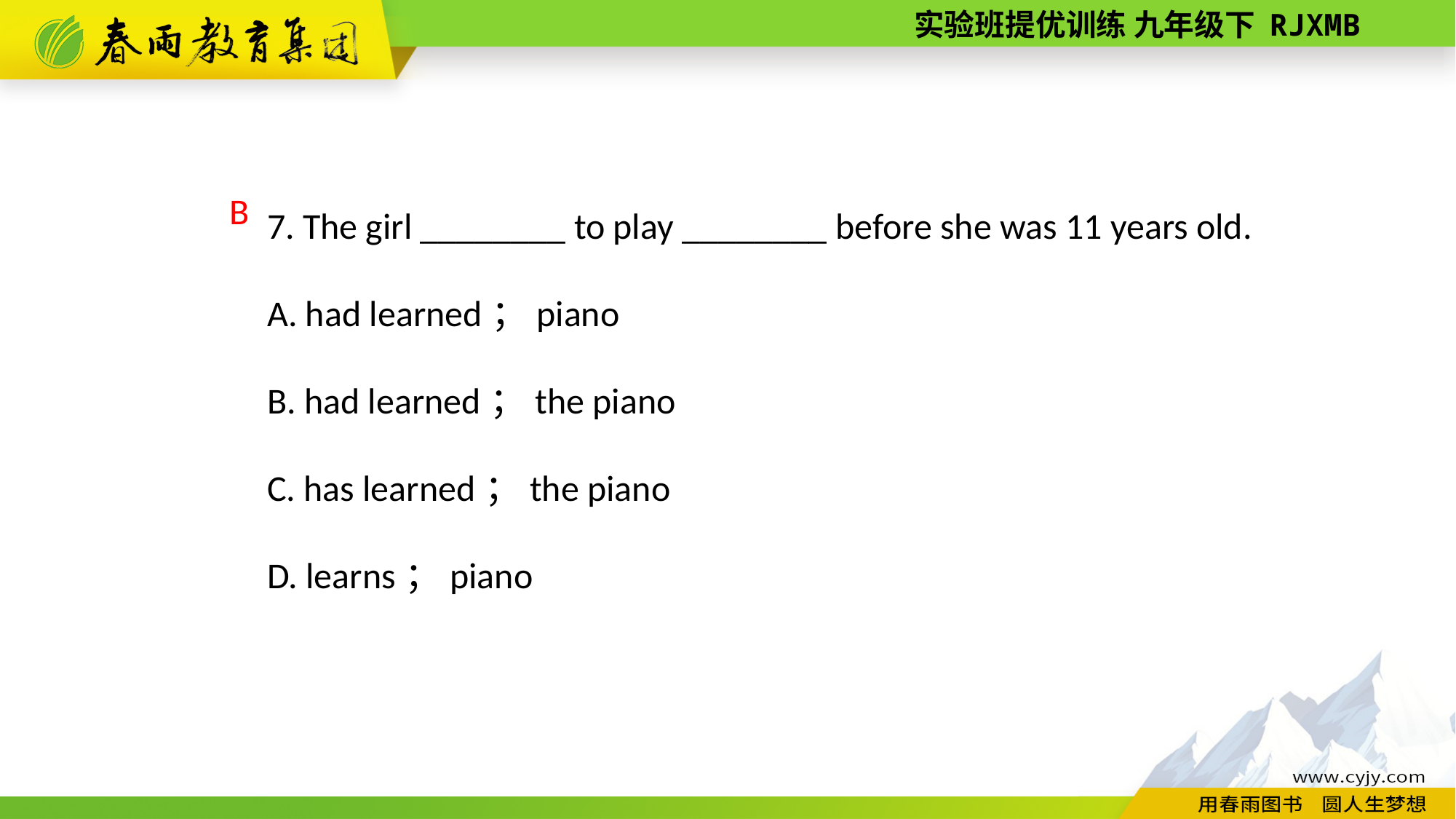

7. The girl ________ to play ________ before she was 11 years old.
A. had learned；piano
B. had learned；the piano
C. has learned；the piano
D. learns；piano
B